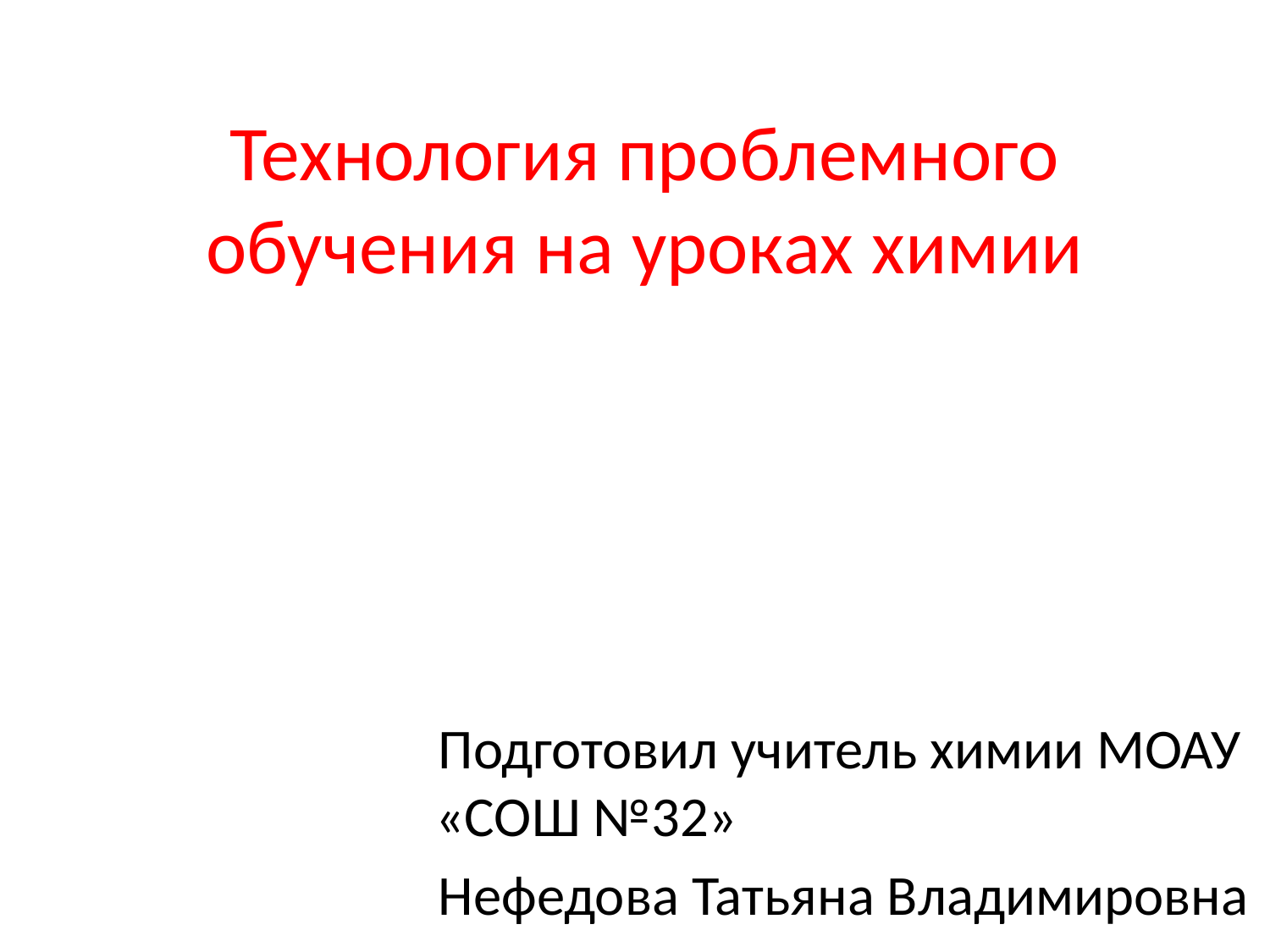

# Технология проблемного обучения на уроках химии
    Подготовил учитель химии МОАУ «СОШ №32»
    Нефедова Татьяна Владимировна